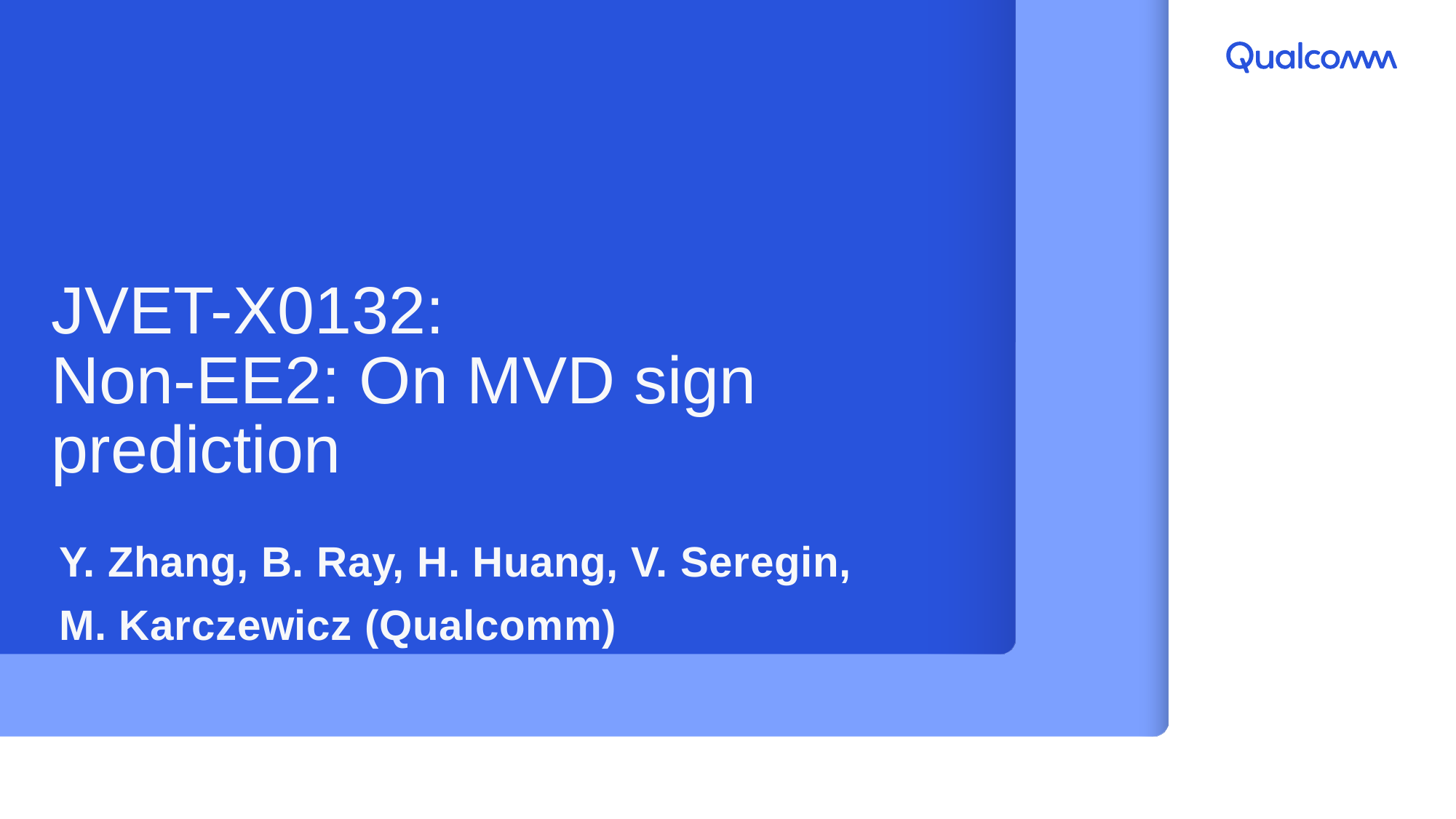

# JVET-X0132: Non-EE2: On MVD sign prediction
Y. Zhang, B. Ray, H. Huang, V. Seregin,
M. Karczewicz (Qualcomm)